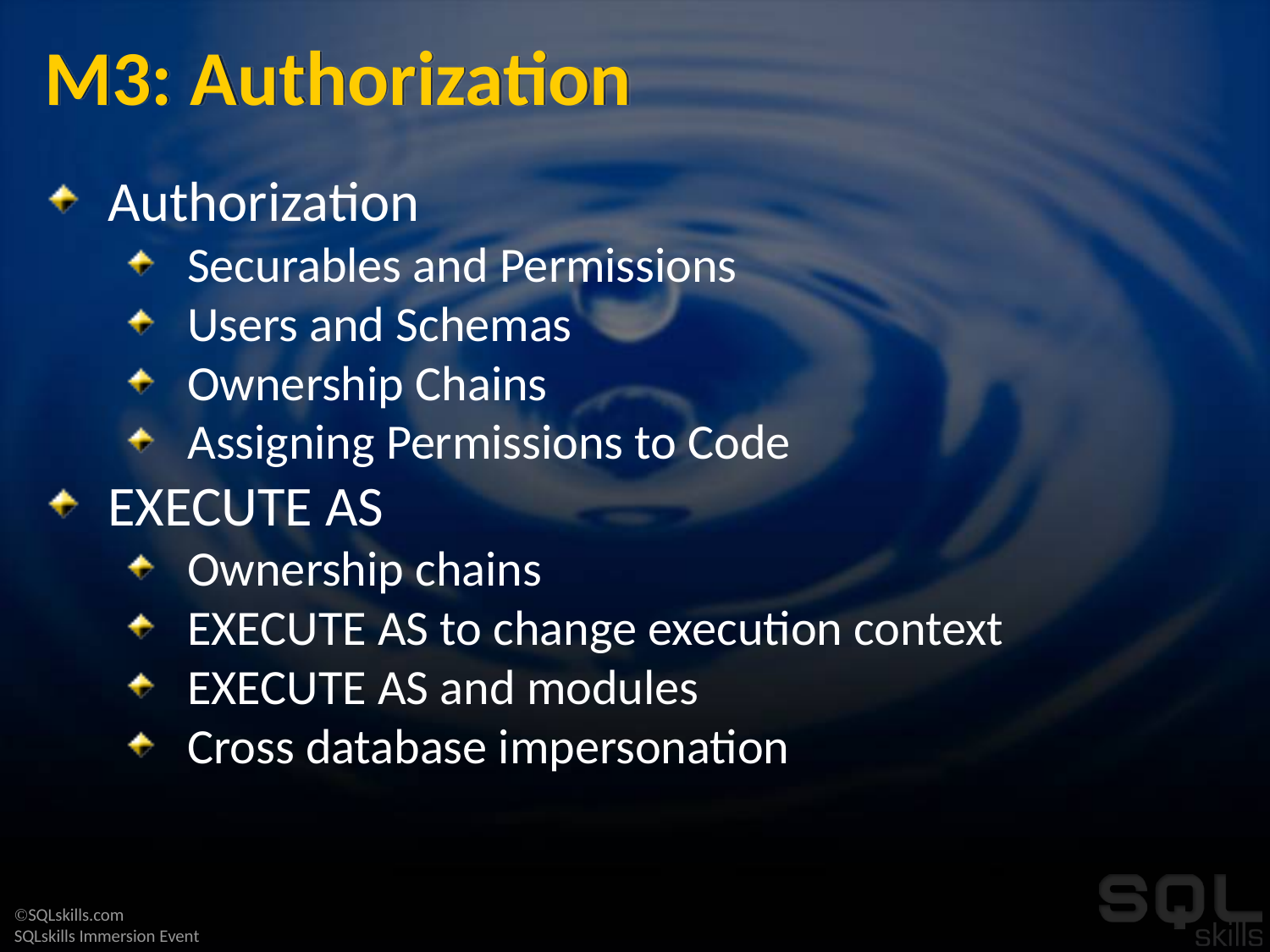

# M3: Authorization
Authorization
Securables and Permissions
Users and Schemas
Ownership Chains
Assigning Permissions to Code
EXECUTE AS
Ownership chains
EXECUTE AS to change execution context
EXECUTE AS and modules
Cross database impersonation